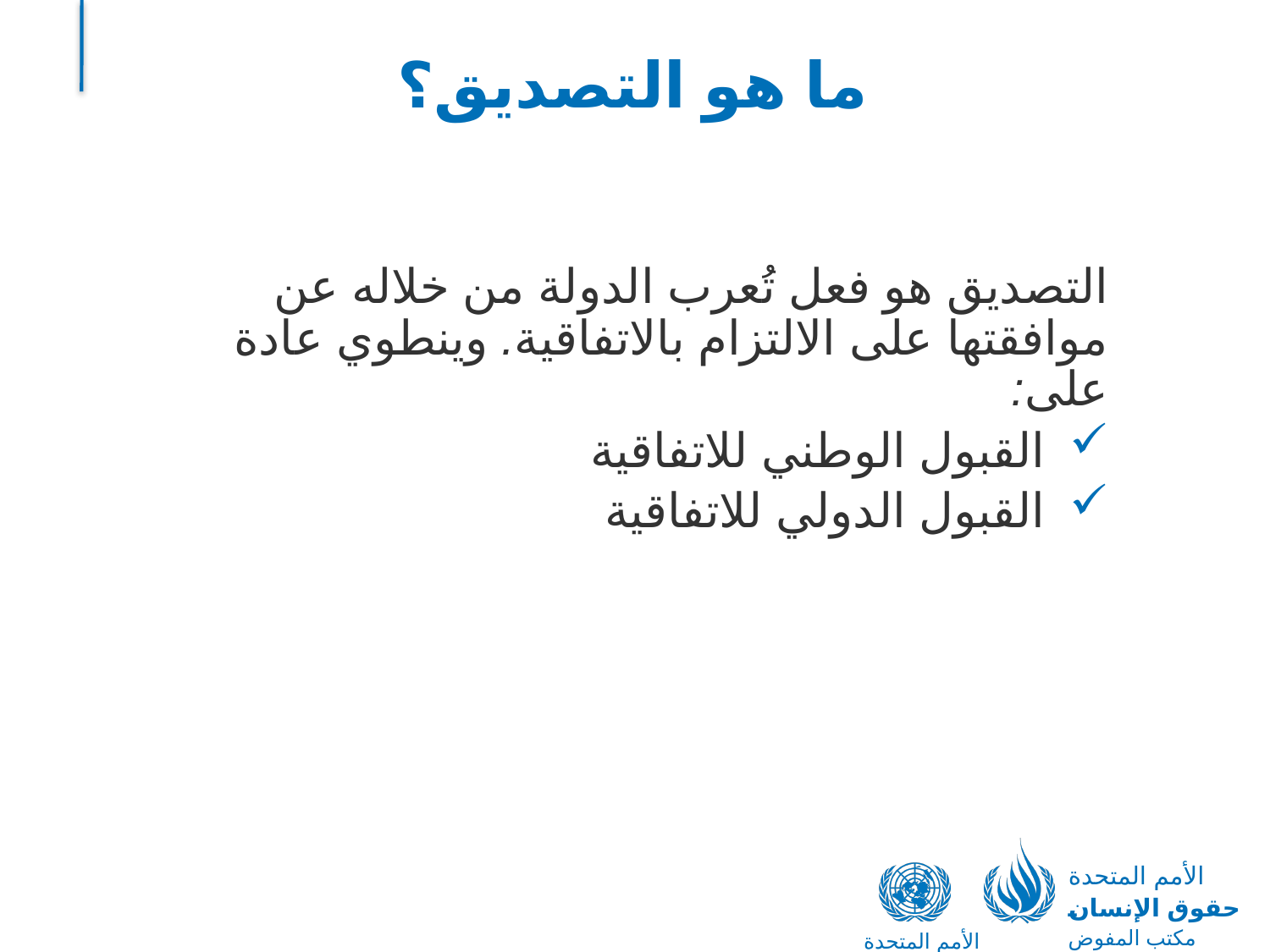

# ما هو التصديق؟

التصديق هو فعل تُعرب الدولة من خلاله عن موافقتها على الالتزام بالاتفاقية. وينطوي عادة على:
القبول الوطني للاتفاقية
القبول الدولي للاتفاقية

الأمم المتحدة
حقوق الإنسان
مكتب المفوض السامي
الأمم المتحدة